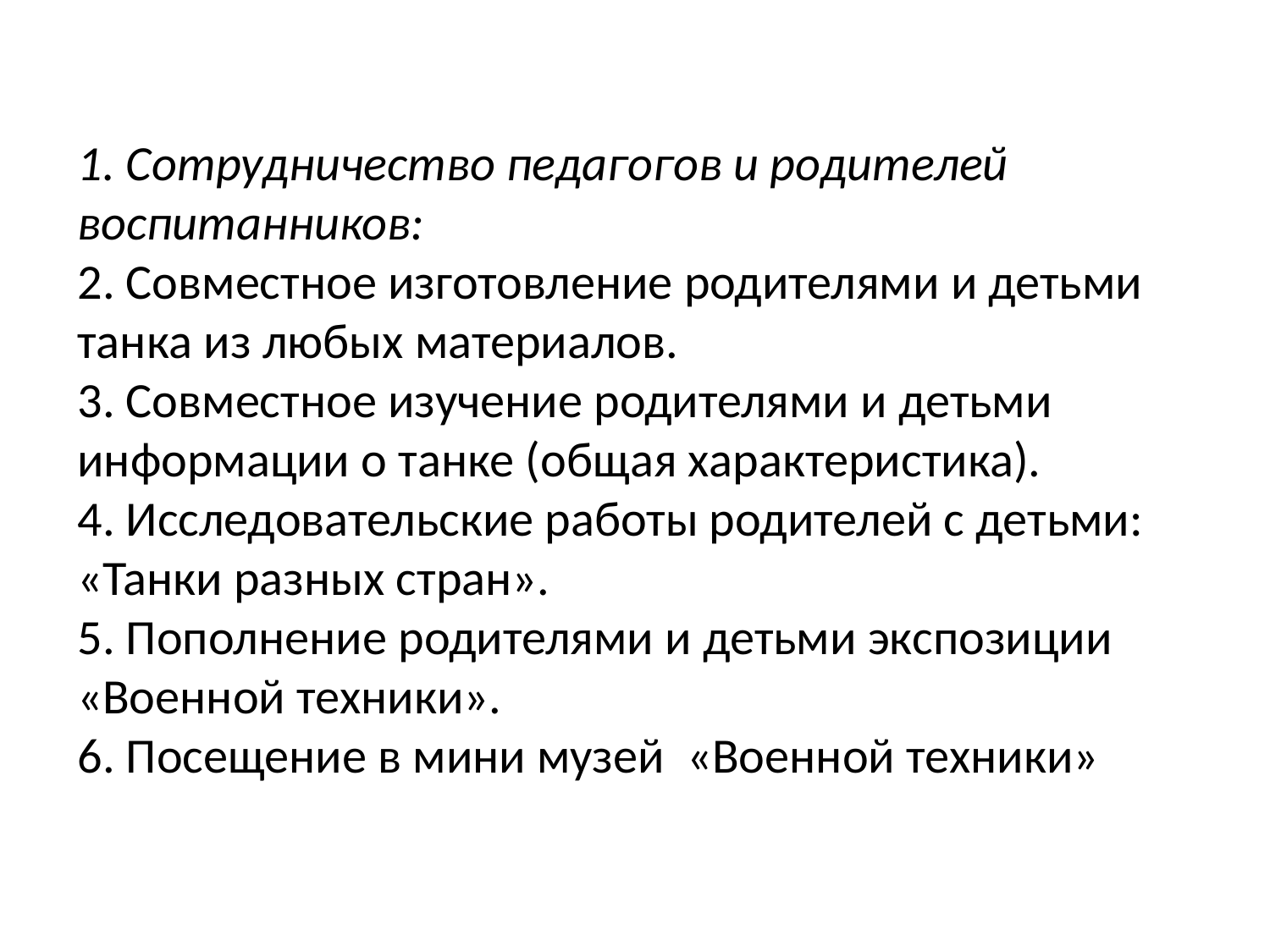

1. Сотрудничество педагогов и родителей воспитанников:
2. Совместное изготовление родителями и детьми танка из любых материалов.
3. Совместное изучение родителями и детьми информации о танке (общая характеристика).
4. Исследовательские работы родителей с детьми: «Танки разных стран».
5. Пополнение родителями и детьми экспозиции «Военной техники».
6. Посещение в мини музей  «Военной техники»